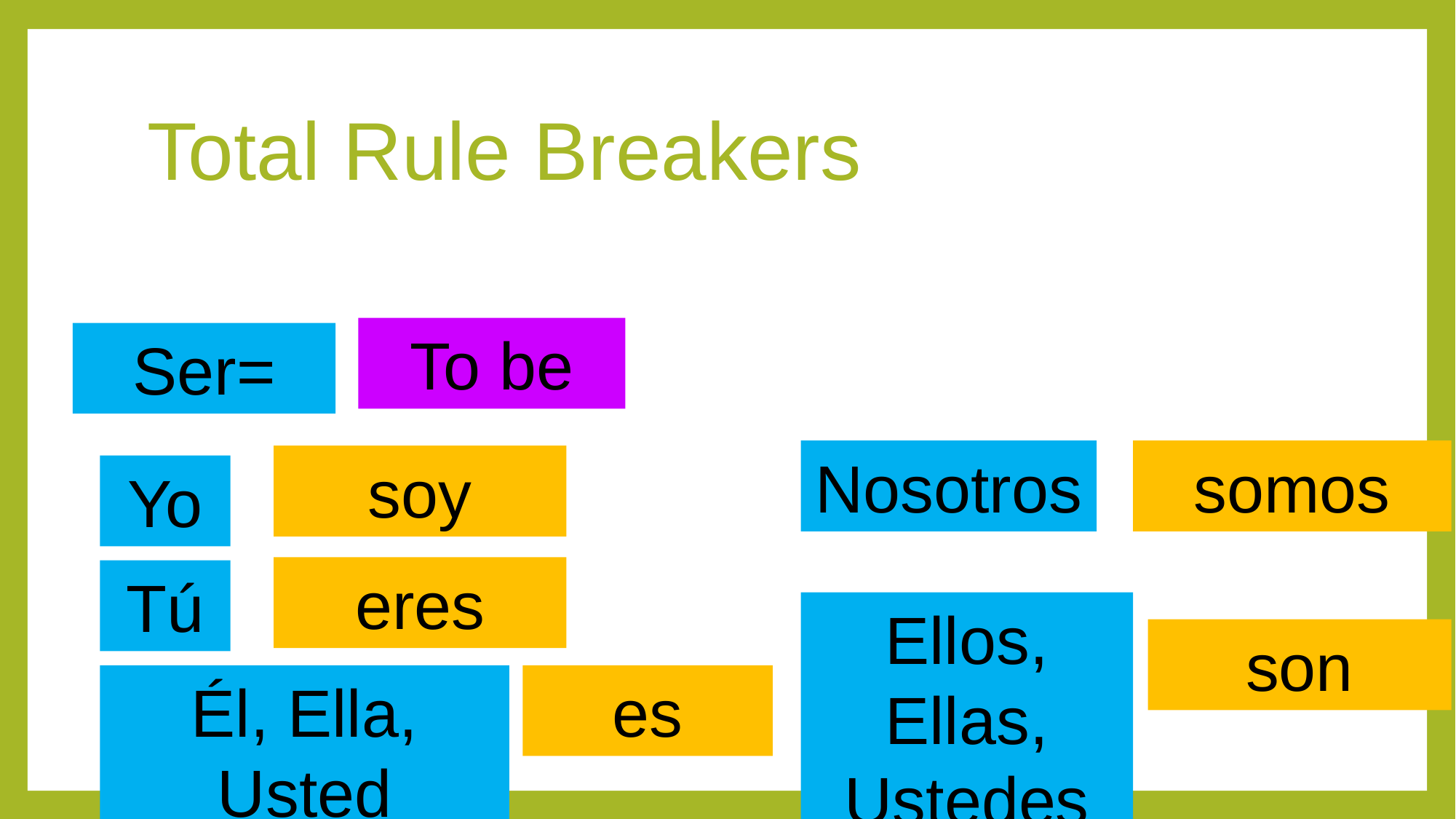

# Total Rule Breakers
To be
Ser=
somos
Nosotros
soy
Yo
eres
Tú
Ellos, Ellas, Ustedes
son
Él, Ella, Usted
es